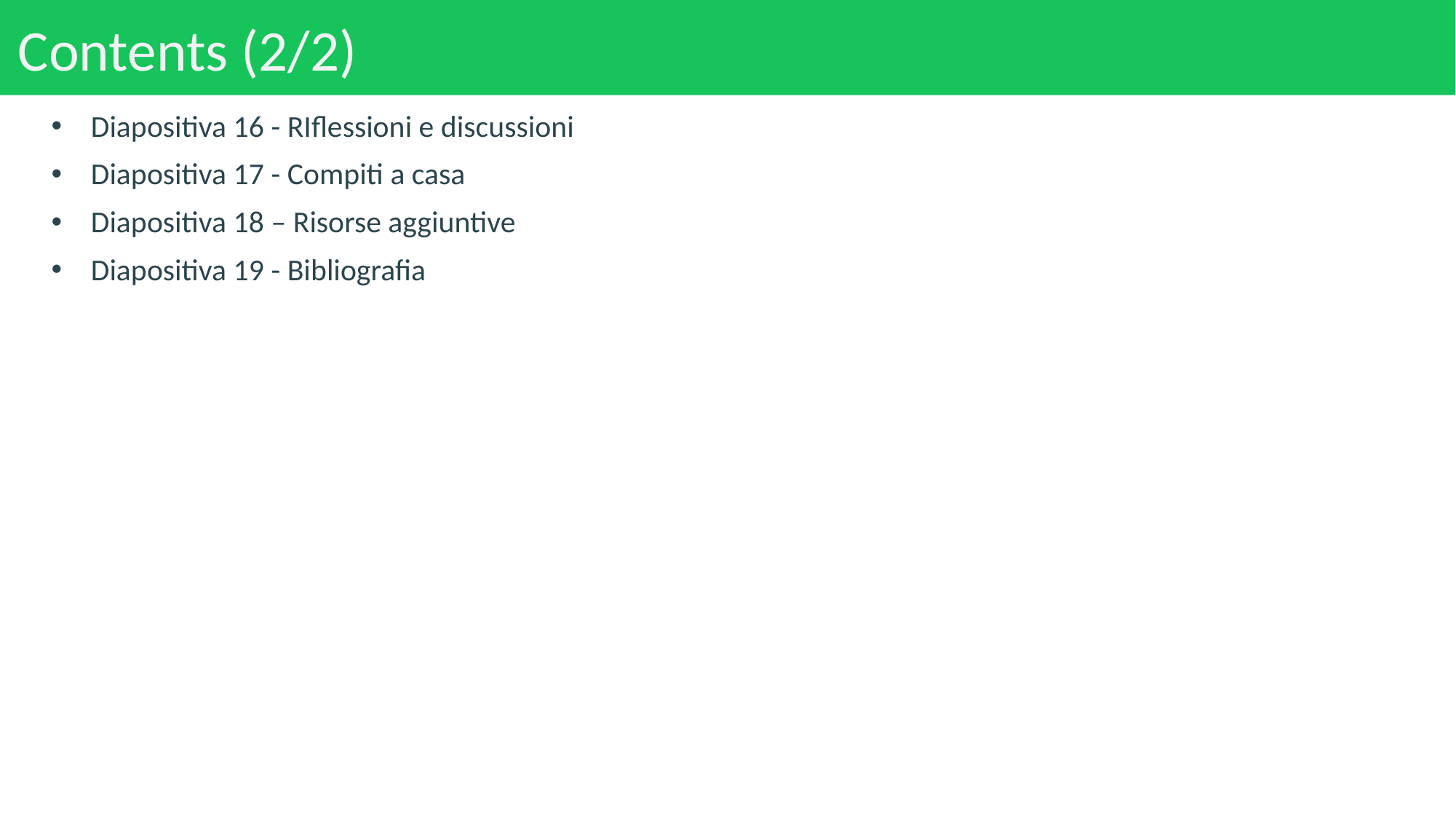

# Contents (2/2)
Diapositiva 16 - RIflessioni e discussioni
Diapositiva 17 - Compiti a casa
Diapositiva 18 – Risorse aggiuntive
Diapositiva 19 - Bibliografia